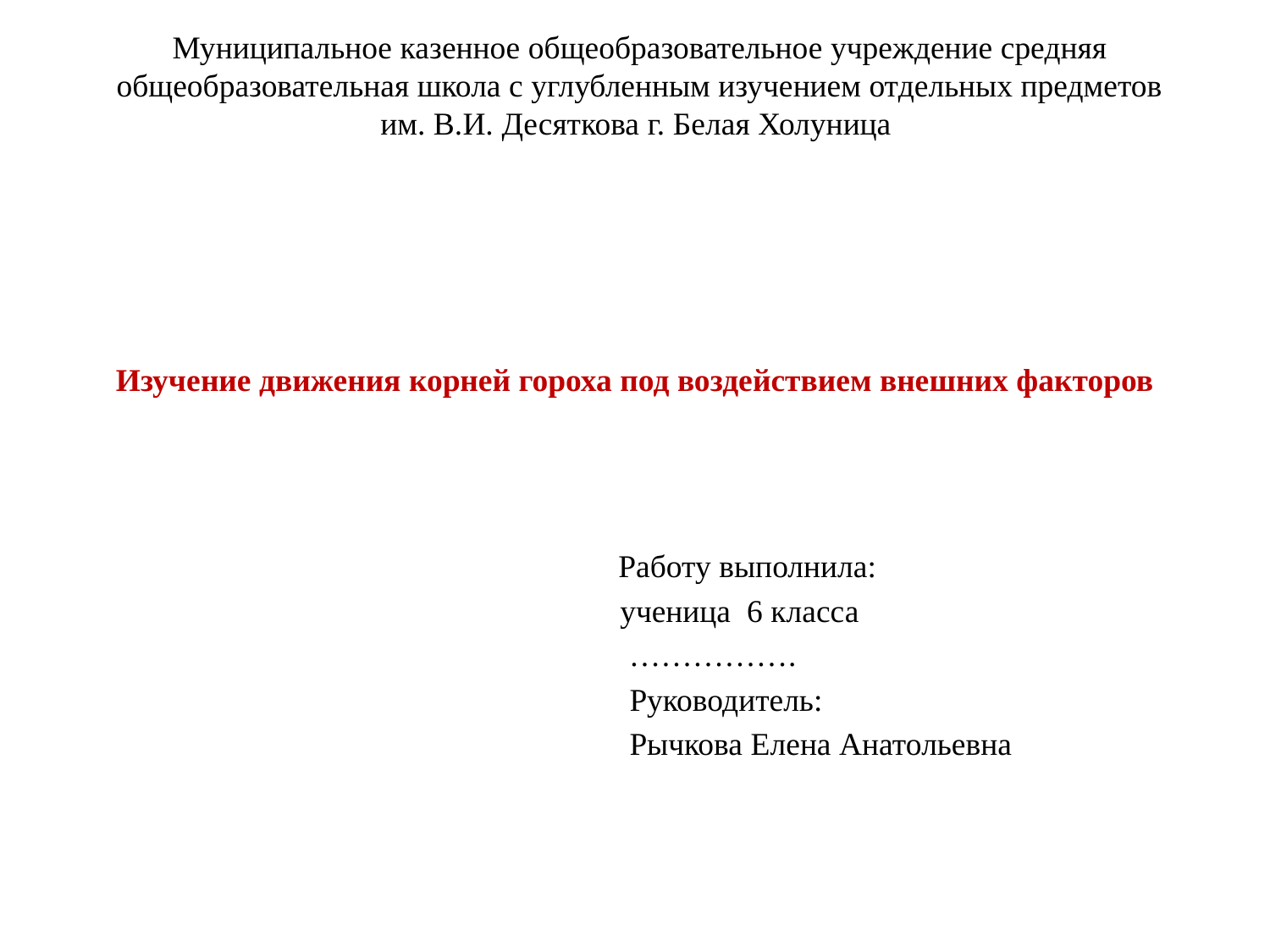

Муниципальное казенное общеобразовательное учреждение средняя общеобразовательная школа с углубленным изучением отдельных предметов
им. В.И. Десяткова г. Белая Холуница
# Изучение движения корней гороха под воздействием внешних факторов
                            Работу выполнила:
                           ученица  6 класса
                                                     …………….
                                                     Руководитель:
                                                     Рычкова Елена Анатольевна